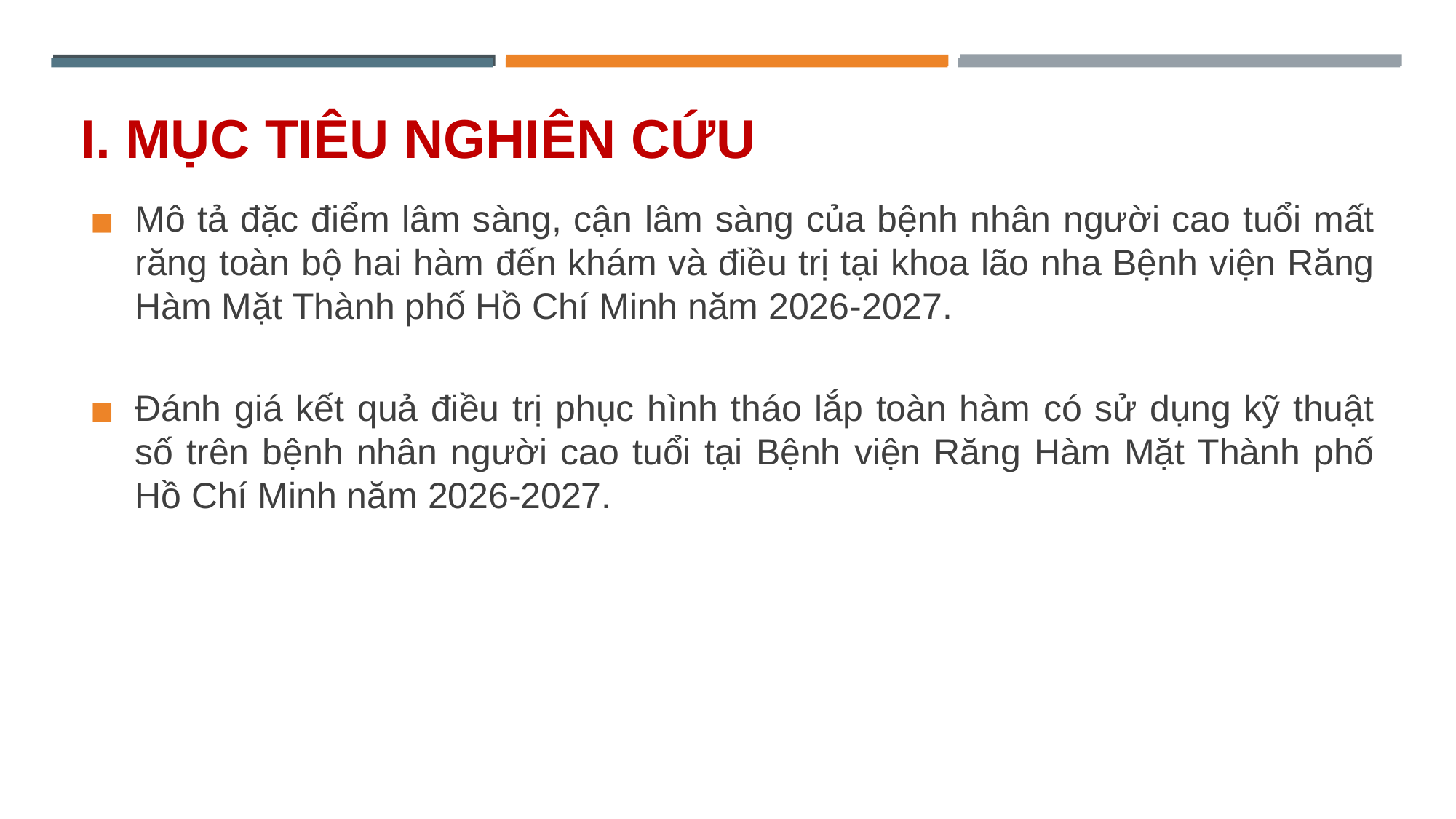

# I. MỤC TIÊU NGHIÊN CỨU
Mô tả đặc điểm lâm sàng, cận lâm sàng của bệnh nhân người cao tuổi mất răng toàn bộ hai hàm đến khám và điều trị tại khoa lão nha Bệnh viện Răng Hàm Mặt Thành phố Hồ Chí Minh năm 2026-2027.

Đánh giá kết quả điều trị phục hình tháo lắp toàn hàm có sử dụng kỹ thuật số trên bệnh nhân người cao tuổi tại Bệnh viện Răng Hàm Mặt Thành phố Hồ Chí Minh năm 2026-2027.